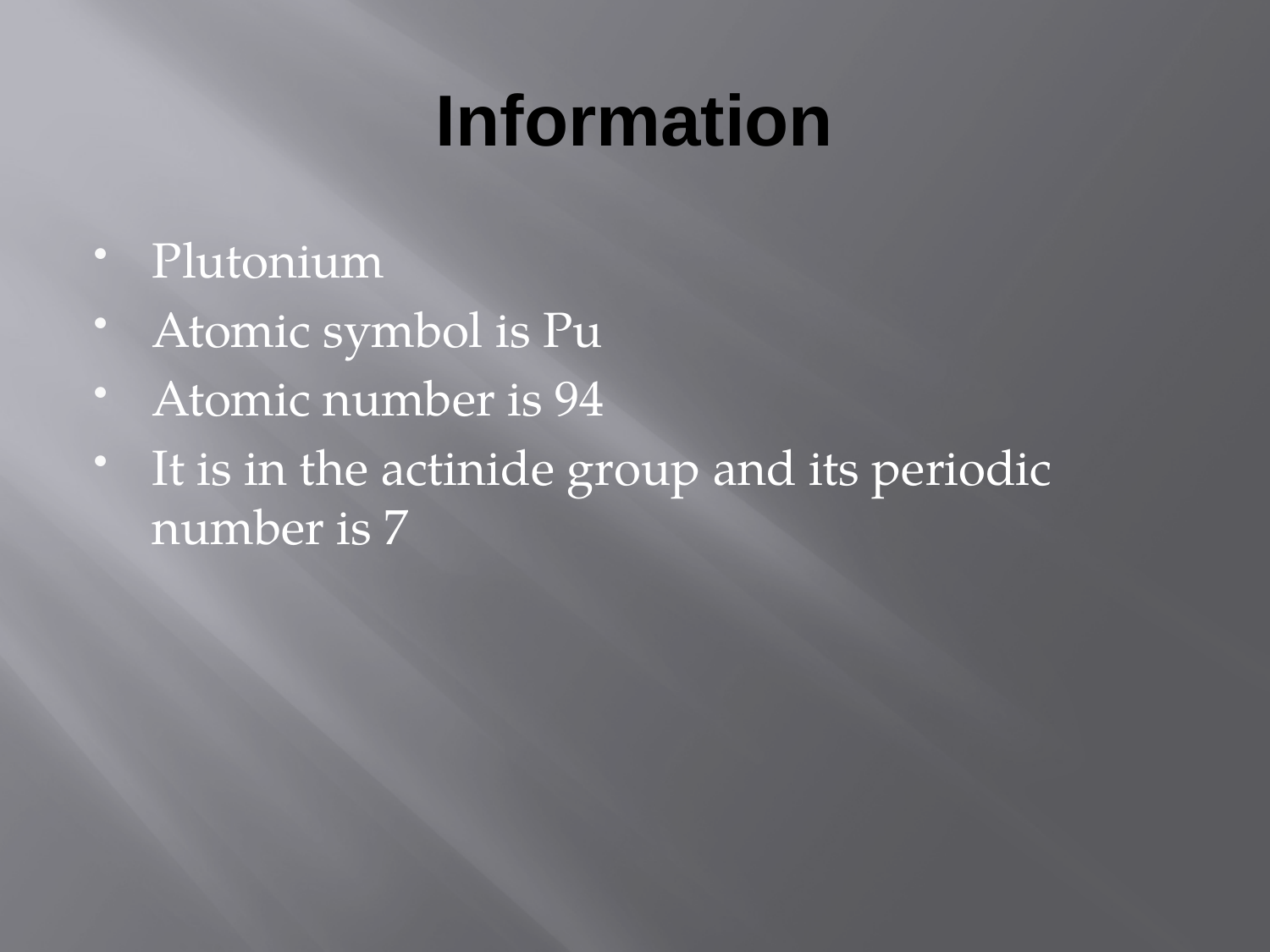

# Information
Plutonium
Atomic symbol is Pu
Atomic number is 94
It is in the actinide group and its periodic number is 7